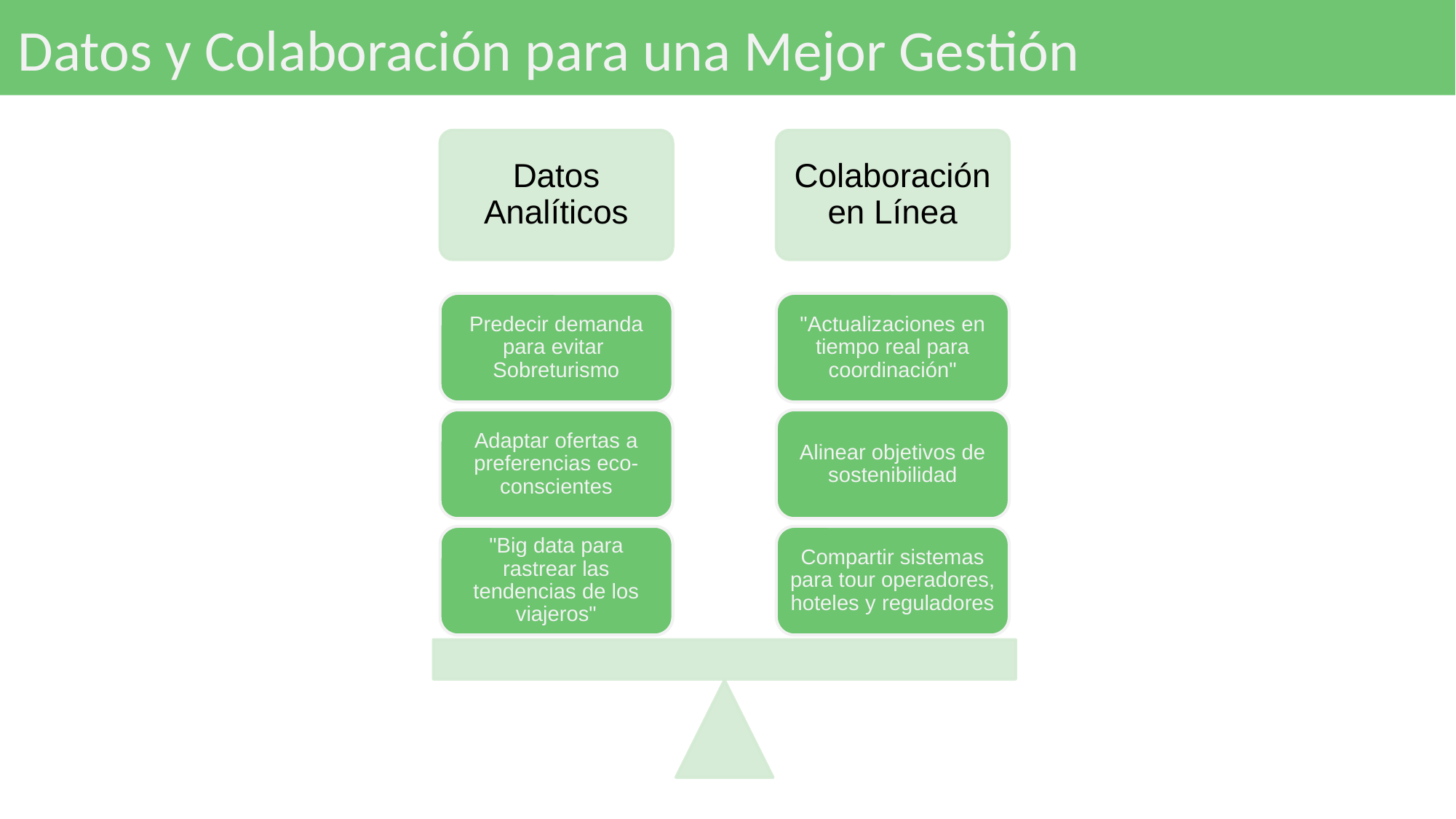

# Datos y Colaboración para una Mejor Gestión

Datos Analíticos
Colaboración en Línea

Predecir demanda para evitar  Sobreturismo
"Actualizaciones en tiempo real para coordinación"

Adaptar ofertas a preferencias eco-conscientes
Alinear objetivos de sostenibilidad

"Big data para rastrear las tendencias de los viajeros"
Compartir sistemas para tour operadores, hoteles y reguladores